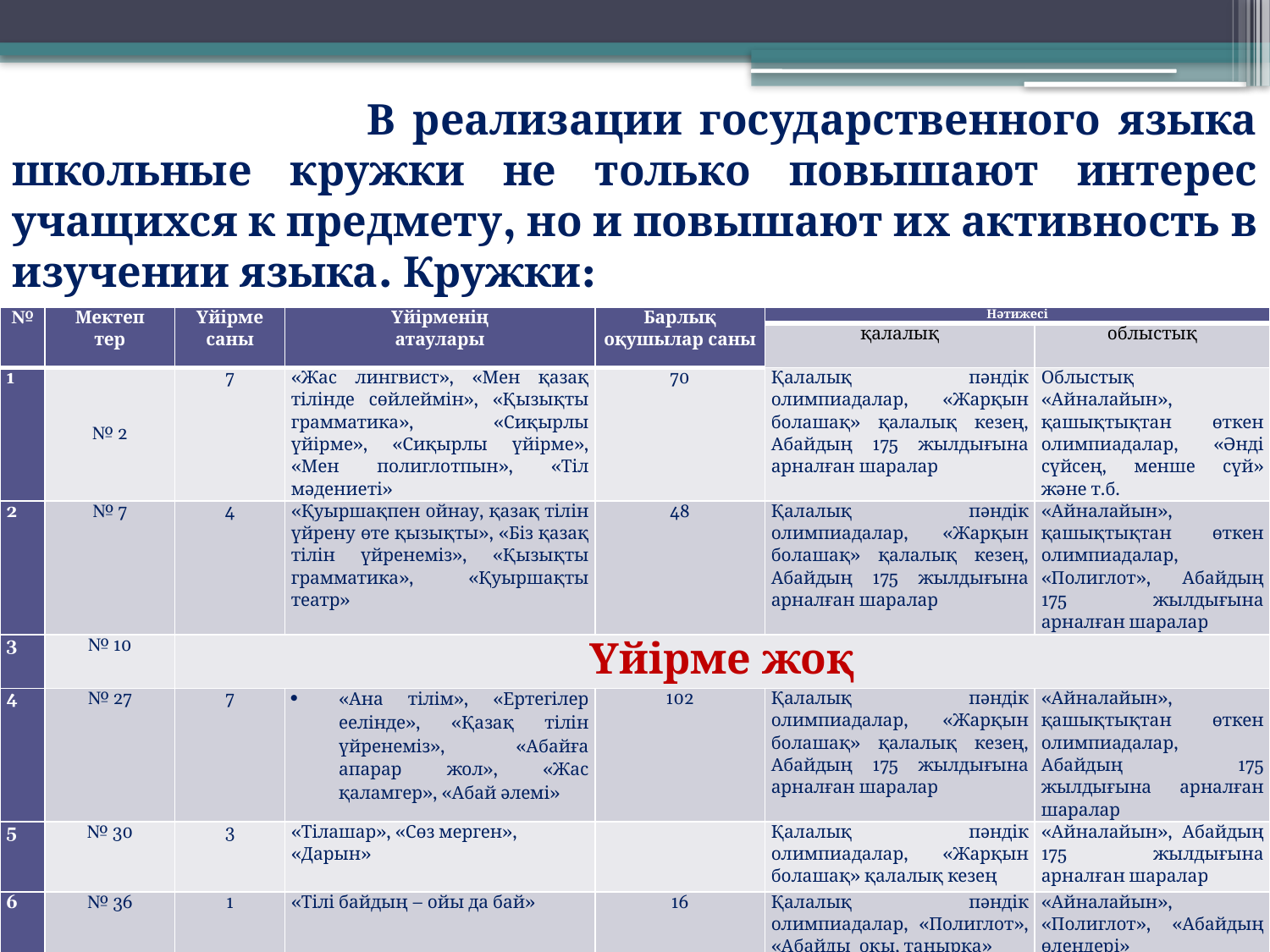

В реализации государственного языка школьные кружки не только повышают интерес учащихся к предмету, но и повышают их активность в изучении языка. Кружки:
| № | Мектеп тер | Үйірме саны | Үйірменің атаулары | Барлық оқушылар саны | Нәтижесі |  |
| --- | --- | --- | --- | --- | --- | --- |
|  |  |  |  |  | қалалық | облыстық |
| 1 | № 2 | 7 | «Жас лингвист», «Мен қазақ тілінде сөйлеймін», «Қызықты грамматика», «Сиқырлы үйірме», «Сиқырлы үйірме», «Мен полиглотпын», «Тіл мәдениеті» | 70 | Қалалық пәндік олимпиадалар, «Жарқын болашақ» қалалық кезең, Абайдың 175 жылдығына арналған шаралар | Облыстық «Айналайын», қашықтықтан өткен олимпиадалар, «Әнді сүйсең, менше сүй» және т.б. |
| 2 | № 7 | 4 | «Қуыршақпен ойнау, қазақ тілін үйрену өте қызықты», «Біз қазақ тілін үйренеміз», «Қызықты грамматика», «Қуыршақты театр» | 48 | Қалалық пәндік олимпиадалар, «Жарқын болашақ» қалалық кезең, Абайдың 175 жылдығына арналған шаралар | «Айналайын», қашықтықтан өткен олимпиадалар, «Полиглот», Абайдың 175 жылдығына арналған шаралар |
| 3 | № 10 | Үйірме жоқ |  |  |  |  |
| 4 | № 27 | 7 | «Ана тілім», «Ертегілер еелінде», «Қазақ тілін үйренеміз», «Абайға апарар жол», «Жас қаламгер», «Абай әлемі» | 102 | Қалалық пәндік олимпиадалар, «Жарқын болашақ» қалалық кезең, Абайдың 175 жылдығына арналған шаралар | «Айналайын», қашықтықтан өткен олимпиадалар, Абайдың 175 жылдығына арналған шаралар |
| 5 | № 30 | 3 | «Тілашар», «Сөз мерген», «Дарын» |  | Қалалық пәндік олимпиадалар, «Жарқын болашақ» қалалық кезең | «Айналайын», Абайдың 175 жылдығына арналған шаралар |
| 6 | № 36 | 1 | «Тілі байдың – ойы да бай» | 16 | Қалалық пәндік олимпиадалар, «Полиглот», «Абайды оқы, таңырқа» | «Айналайын», «Полиглот», «Абайдың өлеңдері» |